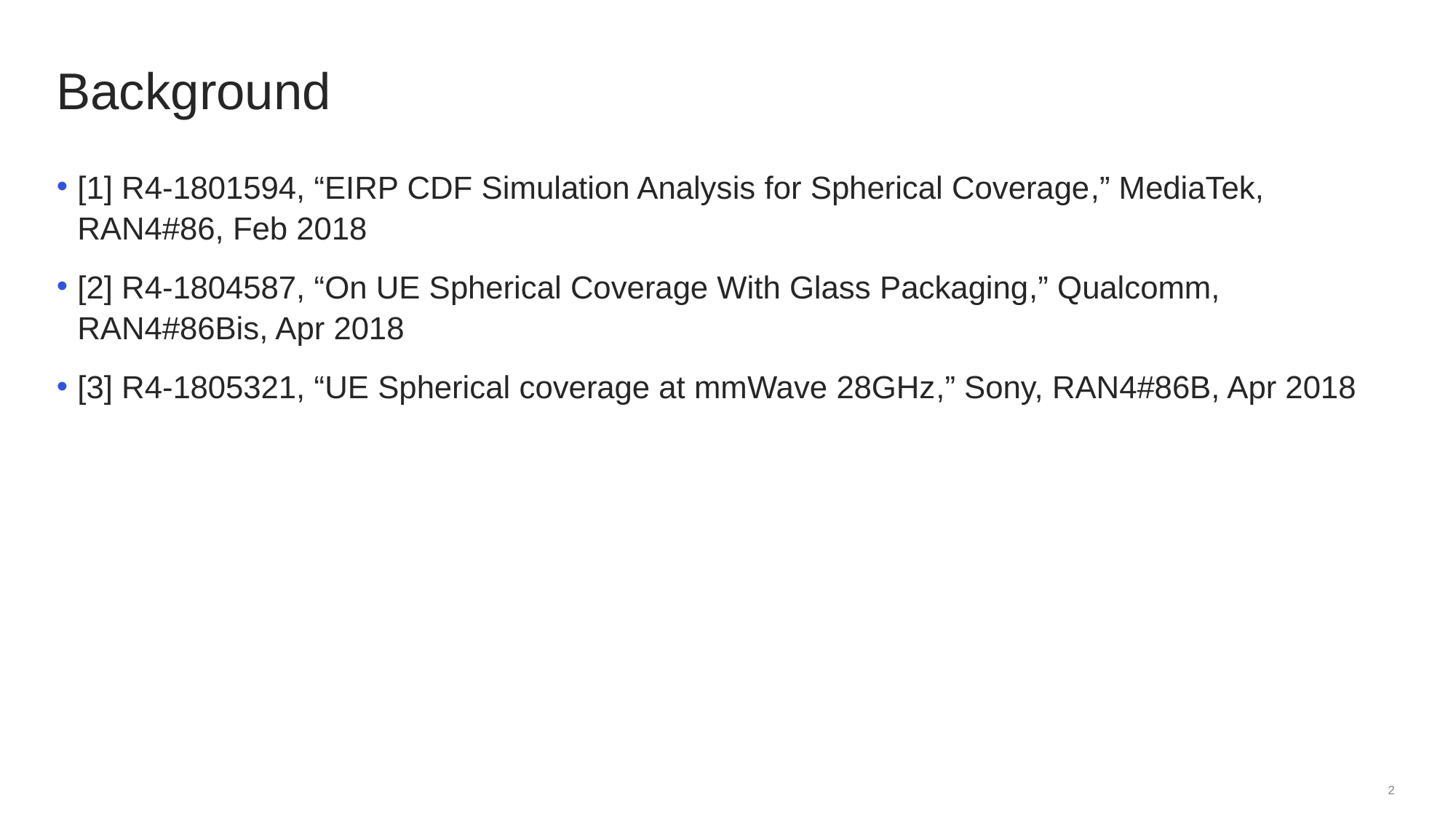

# Background
[1] R4-1801594, “EIRP CDF Simulation Analysis for Spherical Coverage,” MediaTek, RAN4#86, Feb 2018
[2] R4-1804587, “On UE Spherical Coverage With Glass Packaging,” Qualcomm, RAN4#86Bis, Apr 2018
[3] R4-1805321, “UE Spherical coverage at mmWave 28GHz,” Sony, RAN4#86B, Apr 2018